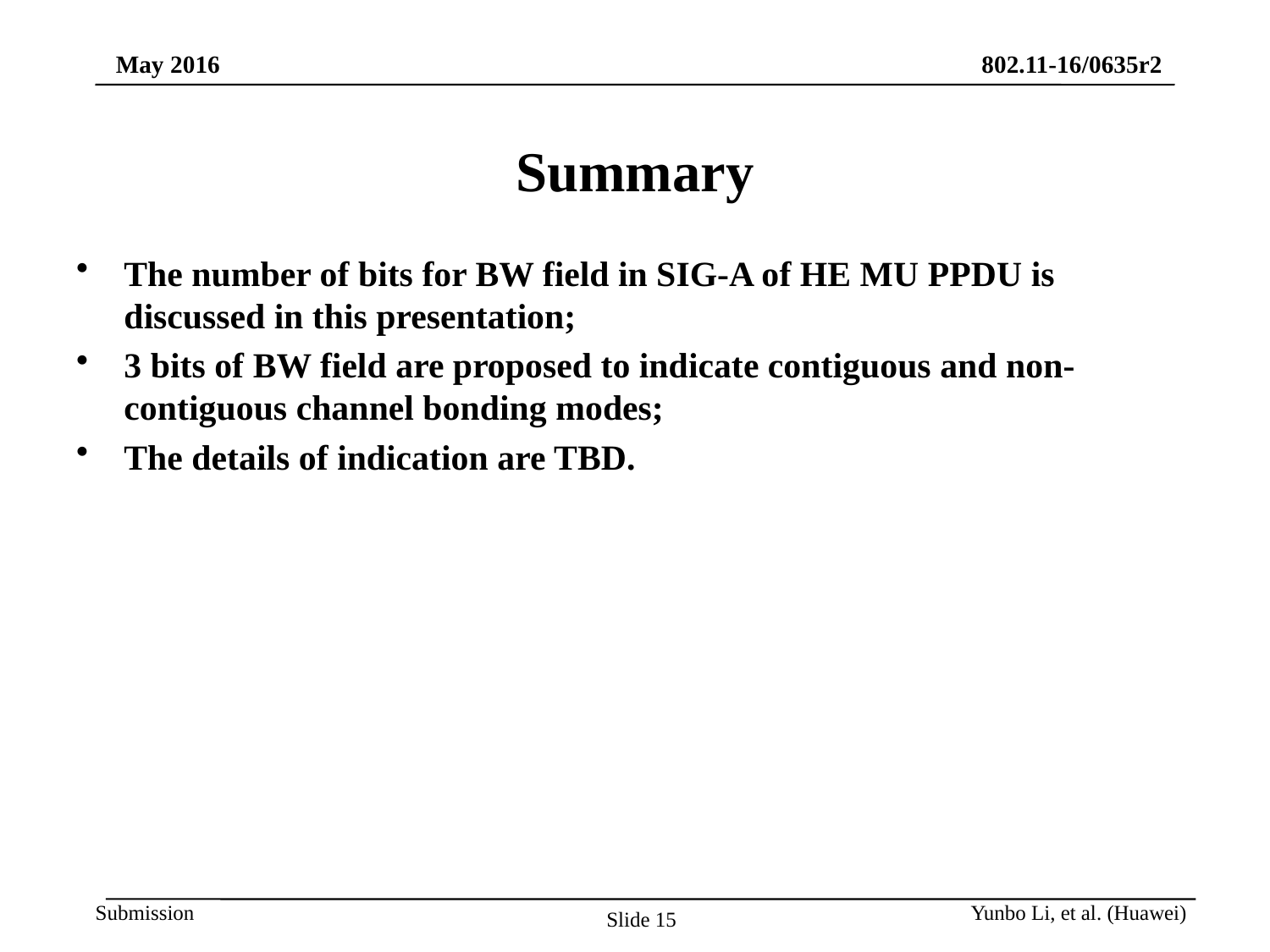

# Summary
The number of bits for BW field in SIG-A of HE MU PPDU is discussed in this presentation;
3 bits of BW field are proposed to indicate contiguous and non-contiguous channel bonding modes;
The details of indication are TBD.
Yunbo Li, et al. (Huawei)
Slide 15